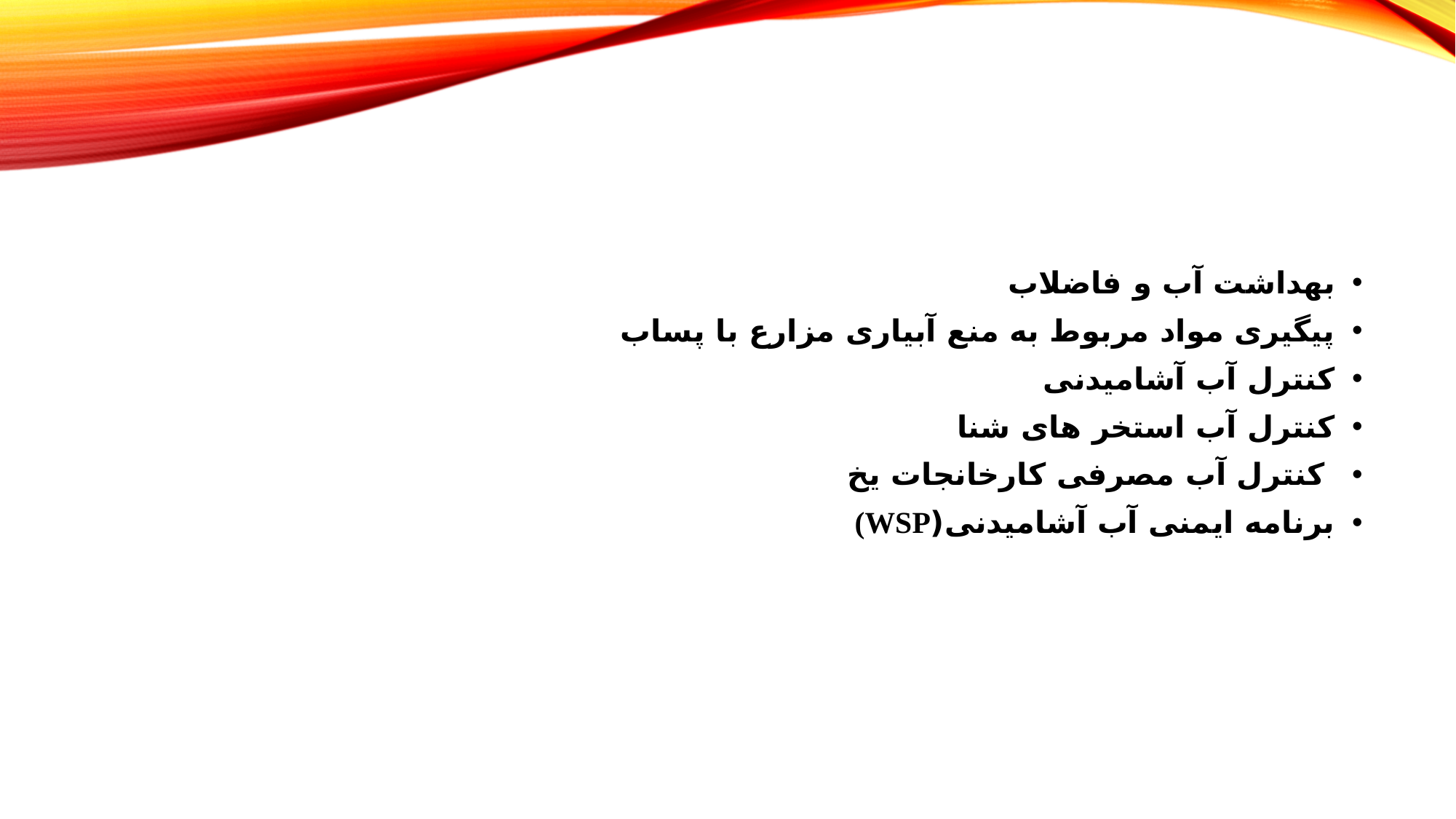

بهداشت آب و فاضلاب
پیگیری مواد مربوط به منع آبیاری مزارع با پساب
کنترل آب آشامیدنی
کنترل آب استخر های شنا
 کنترل آب مصرفی کارخانجات یخ
برنامه ایمنی آب آشامیدنی(WSP)